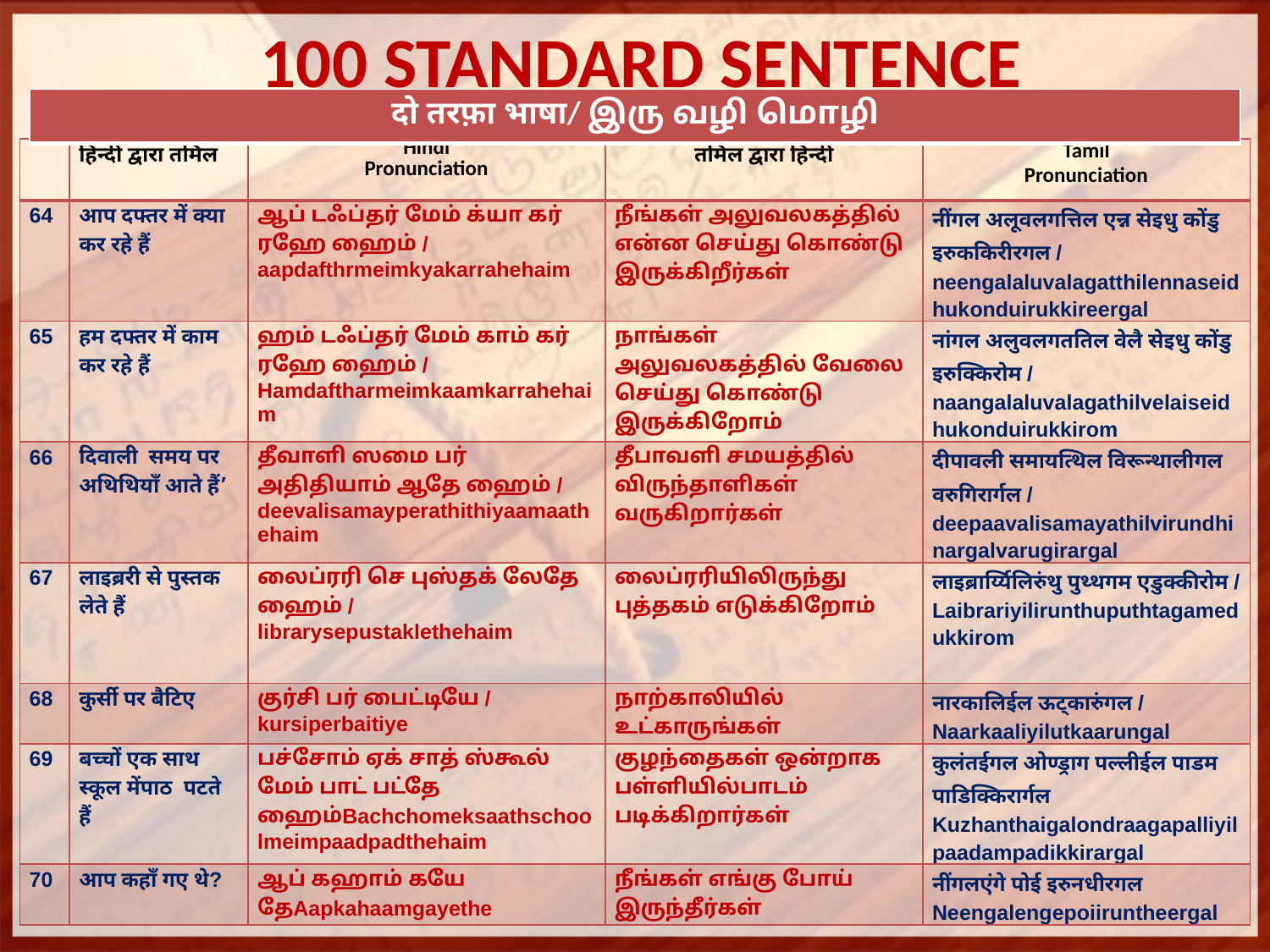

# 100 STANDARD SENTENCE
| दो तरफ़ा भाषा/ இரு வழி மொழி |
| --- |
|  | हिन्दी द्वारा तमिल | Hindi Pronunciation | तमिल द्वारा हिन्दी | Tamil Pronunciation |
| --- | --- | --- | --- | --- |
| 64 | आप दफ्तर में क्या कर रहे हैं | ஆப் டஃப்தர் மேம் க்யா கர் ரஹே ஹைம் / aapdafthrmeimkyakarrahehaim | நீங்கள் அலுவலகத்தில் என்ன செய்து கொண்டு இருக்கிறீர்கள் | नींगल अलूवलगत्तिल एन्न सेइधु कोंडु इरुककिरीरगल / neengalaluvalagatthilennaseidhukonduirukkireergal |
| 65 | हम दफ्तर में काम कर रहे हैं | ஹம் டஃப்தர் மேம் காம் கர் ரஹே ஹைம் / Hamdaftharmeimkaamkarrahehaim | நாங்கள் அலுவலகத்தில் வேலை செய்து கொண்டு இருக்கிறோம் | नांगल अलुवलगततिल वेलै सेइधु कोंडु इरुक्किरोम / naangalaluvalagathilvelaiseidhukonduirukkirom |
| 66 | दिवाली समय पर अथिथियाँ आते हैं’ | தீவாளி ஸமை பர் அதிதியாம் ஆதே ஹைம் / deevalisamayperathithiyaamaathehaim | தீபாவளி சமயத்தில் விருந்தாளிகள் வருகிறார்கள் | दीपावली समायत्थिल विरून्थालीगल वरुगिरार्गल / deepaavalisamayathilvirundhinargalvarugirargal |
| 67 | लाइब्ररी से पुस्तक लेते हैं | லைப்ரரி செ புஸ்தக் லேதே ஹைம் / librarysepustaklethehaim | லைப்ரரியிலிருந்து புத்தகம் எடுக்கிறோம் | लाइब्रार्य्यिलिरुंथु पुथ्थगम एडुक्कीरोम / Laibrariyilirunthuputhtagamedukkirom |
| 68 | कुर्सी पर बैटिए | குர்சி பர் பைட்டியே / kursiperbaitiye | நாற்காலியில் உட்காருங்கள் | नारकालिईल ऊट्कारुंगल / Naarkaaliyilutkaarungal |
| 69 | बच्चों एक साथ स्कूल मेंपाठ पटते हैं | பச்சோம் ஏக் சாத் ஸ்கூல் மேம் பாட் பட்தே ஹைம்Bachchomeksaathschoolmeimpaadpadthehaim | குழந்தைகள் ஒன்றாக பள்ளியில்பாடம் படிக்கிறார்கள் | कुलंतईगल ओण्ड्राग पल्लीईल पाडम पाडिक्किरार्गल Kuzhanthaigalondraagapalliyilpaadampadikkirargal |
| 70 | आप कहाँ गए थे? | ஆப் கஹாம் கயே தேAapkahaamgayethe | நீங்கள் எங்கு போய் இருந்தீர்கள் | नींगलएंगे पोई इरुनधीरगल Neengalengepoiiruntheergal |